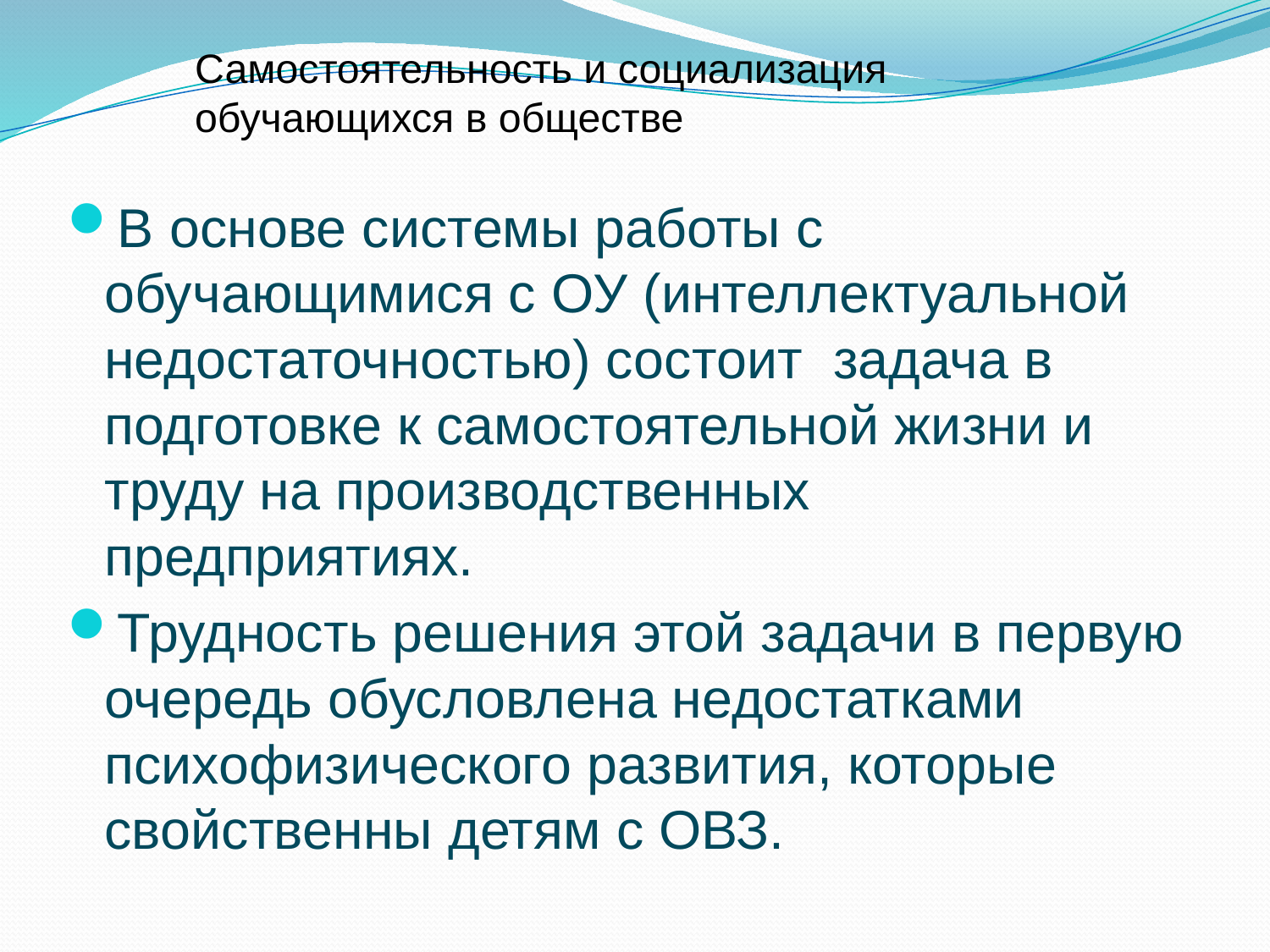

# Самостоятельность и социализация обучающихся в обществе

В основе системы работы с обучающимися с ОУ (интеллектуальной недостаточностью) состоит  задача в подготовке к самостоятельной жизни и труду на производственных  предприятиях.
Трудность решения этой задачи в первую очередь обусловлена недостатками психофизического развития, которые свойственны детям с ОВЗ.